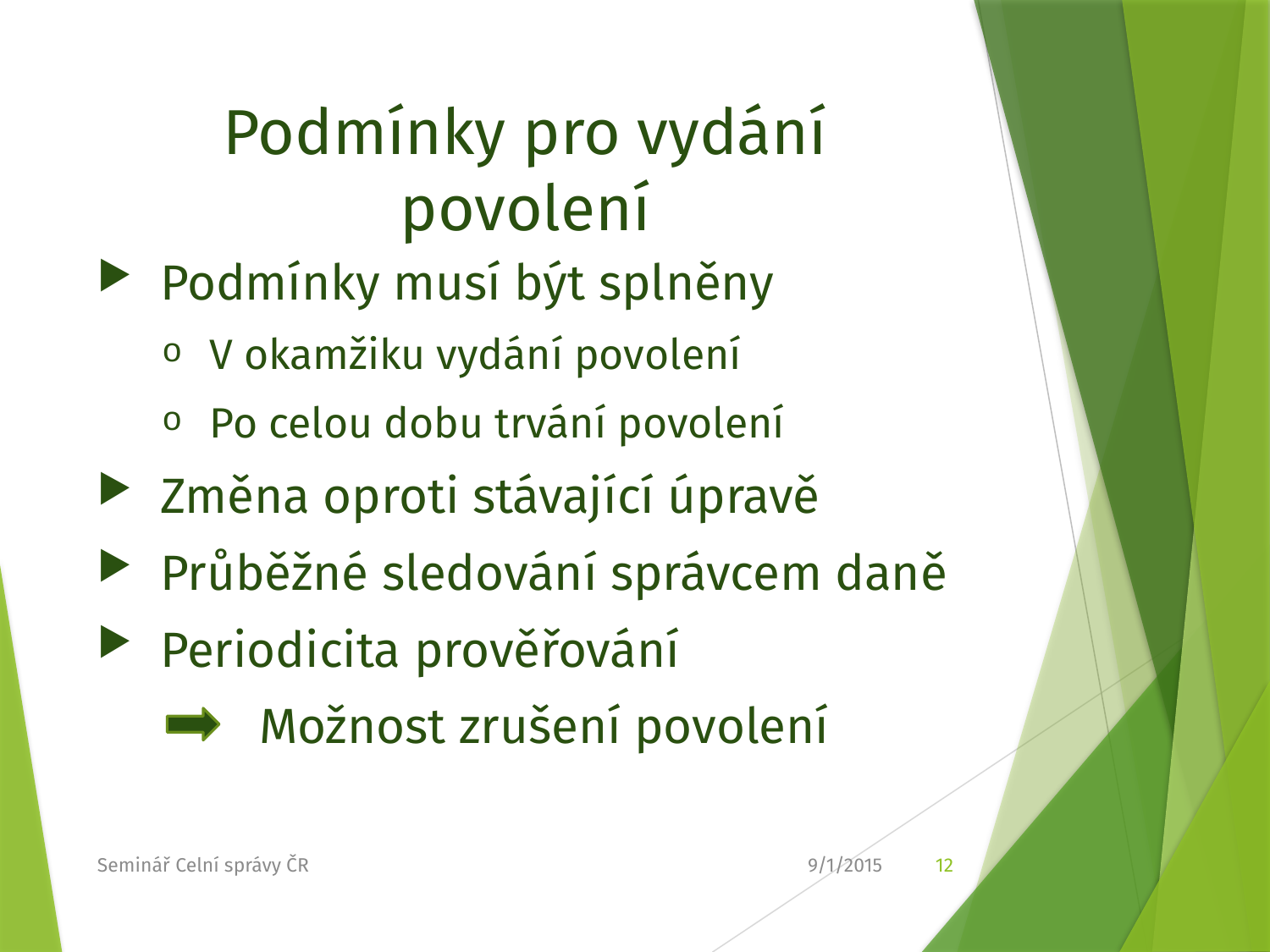

# Podmínky pro vydání povolení
Podmínky musí být splněny
V okamžiku vydání povolení
Po celou dobu trvání povolení
Změna oproti stávající úpravě
Průběžné sledování správcem daně
Periodicita prověřování
Možnost zrušení povolení

Seminář Celní správy ČR
9/1/2015
12